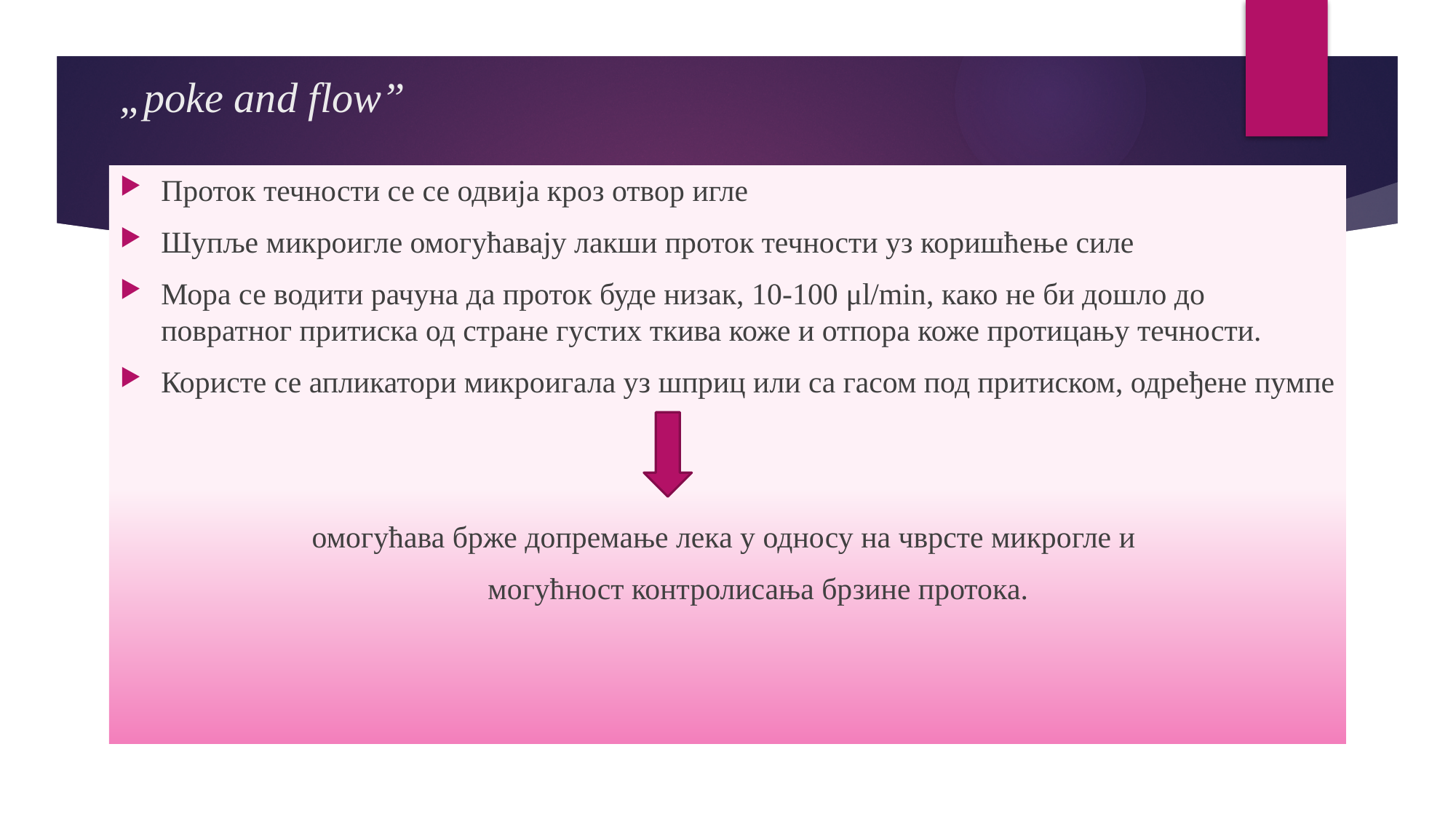

# „poke and flow”
Проток течности се се одвија кроз отвор игле
Шупље микроигле омогућавају лакши проток течности уз коришћење силе
Мора се водити рачуна да проток буде низак, 10-100 μl/min, како не би дошло до повратног притиска од стране густих ткива коже и отпора коже протицању течности.
Користе се апликатори микроигала уз шприц или са гасом под притиском, одређене пумпе

омогућава брже допремање лека у односу на чврсте микрогле и
         могућност контролисања брзине протока.